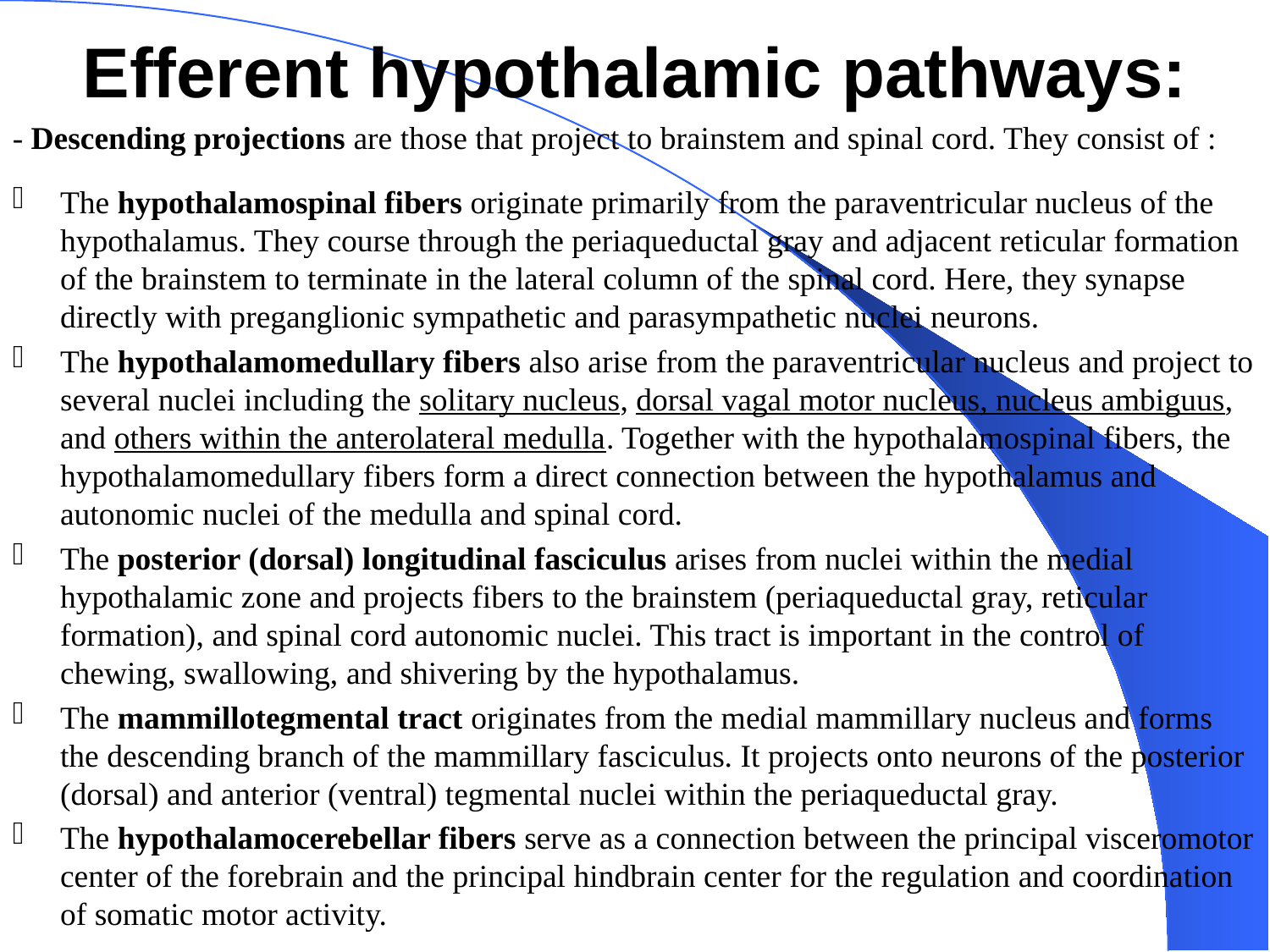

Efferent hypothalamic pathways:
- Descending projections are those that project to brainstem and spinal cord. They consist of :
The hypothalamospinal fibers originate primarily from the paraventricular nucleus of the hypothalamus. They course through the periaqueductal gray and adjacent reticular formation of the brainstem to terminate in the lateral column of the spinal cord. Here, they synapse directly with preganglionic sympathetic and parasympathetic nuclei neurons.
The hypothalamomedullary fibers also arise from the paraventricular nucleus and project to several nuclei including the solitary nucleus, dorsal vagal motor nucleus, nucleus ambiguus, and others within the anterolateral medulla. Together with the hypothalamospinal fibers, the hypothalamomedullary fibers form a direct connection between the hypothalamus and autonomic nuclei of the medulla and spinal cord.
The posterior (dorsal) longitudinal fasciculus arises from nuclei within the medial hypothalamic zone and projects fibers to the brainstem (periaqueductal gray, reticular formation), and spinal cord autonomic nuclei. This tract is important in the control of chewing, swallowing, and shivering by the hypothalamus.
The mammillotegmental tract originates from the medial mammillary nucleus and forms the descending branch of the mammillary fasciculus. It projects onto neurons of the posterior (dorsal) and anterior (ventral) tegmental nuclei within the periaqueductal gray.
The hypothalamocerebellar fibers serve as a connection between the principal visceromotor center of the forebrain and the principal hindbrain center for the regulation and coordination of somatic motor activity.